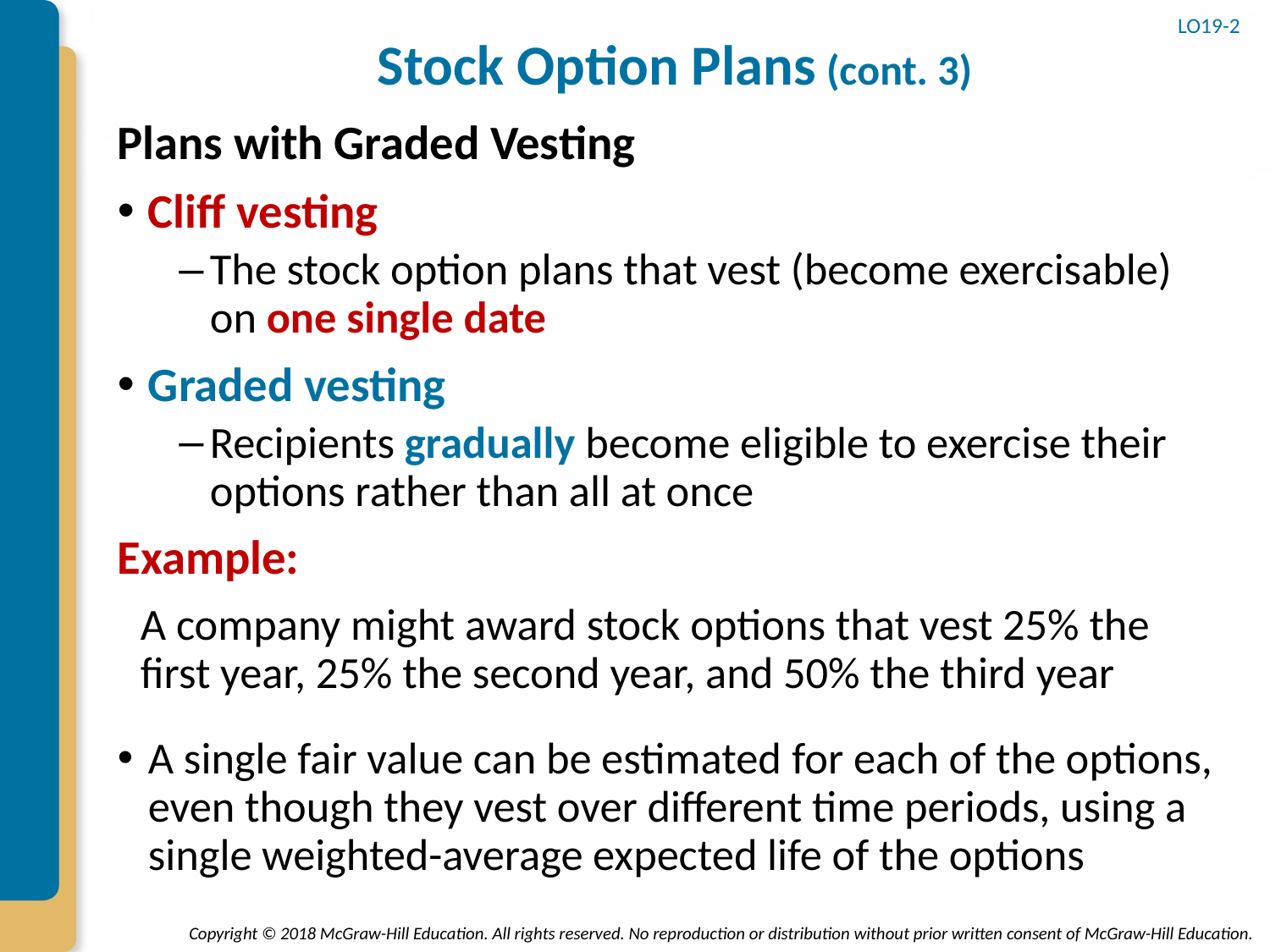

LO19-2
# Stock Option Plans (cont. 3)
Plans with Graded Vesting
Cliff vesting
The stock option plans that vest (become exercisable) on one single date
Graded vesting
Recipients gradually become eligible to exercise their options rather than all at once
Example:
A company might award stock options that vest 25% the first year, 25% the second year, and 50% the third year
A single fair value can be estimated for each of the options, even though they vest over different time periods, using a single weighted-average expected life of the options